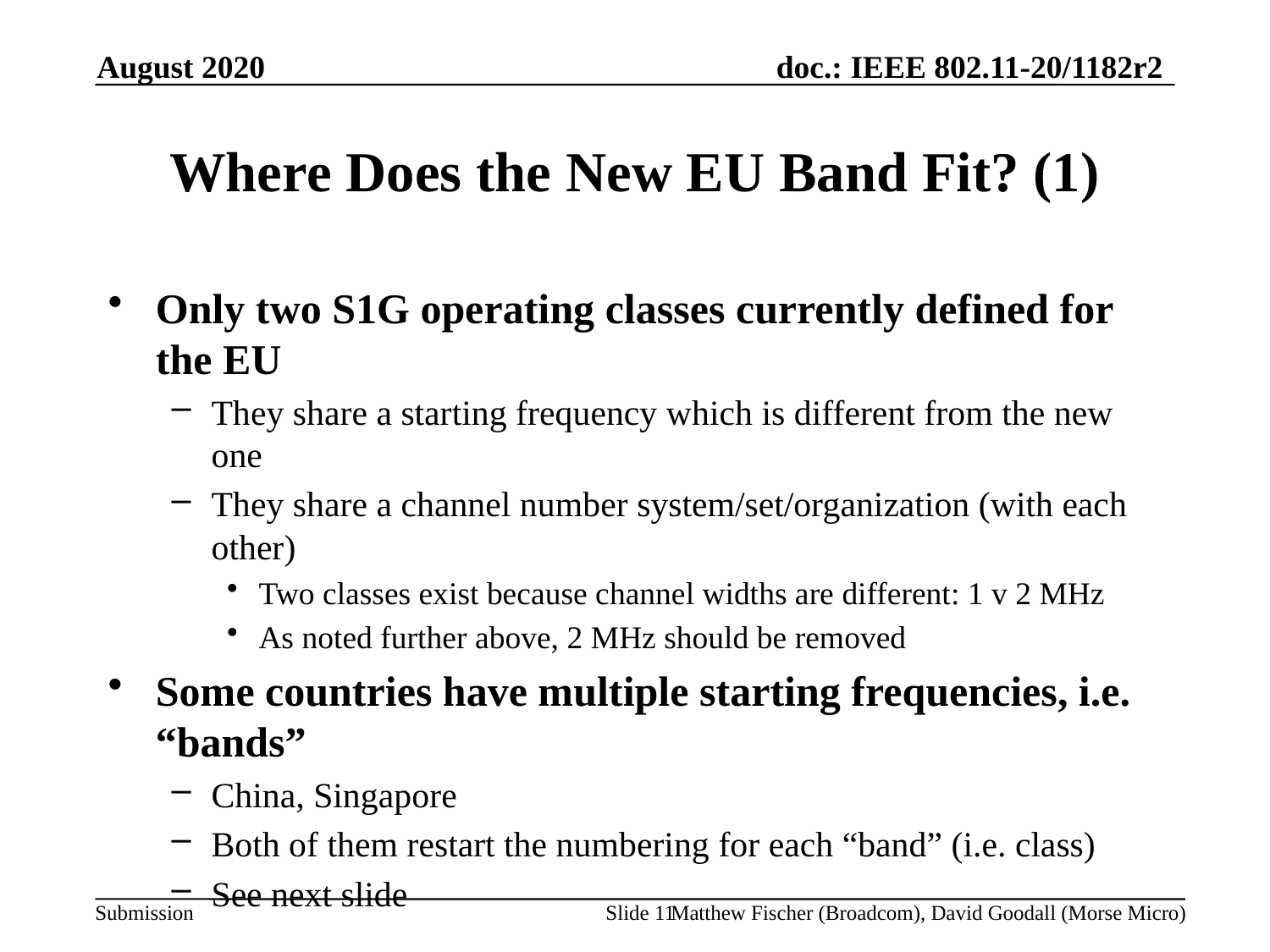

August 2020
# Where Does the New EU Band Fit? (1)
Only two S1G operating classes currently defined for the EU
They share a starting frequency which is different from the new one
They share a channel number system/set/organization (with each other)
Two classes exist because channel widths are different: 1 v 2 MHz
As noted further above, 2 MHz should be removed
Some countries have multiple starting frequencies, i.e. “bands”
China, Singapore
Both of them restart the numbering for each “band” (i.e. class)
See next slide
Slide 11
Matthew Fischer (Broadcom), David Goodall (Morse Micro)